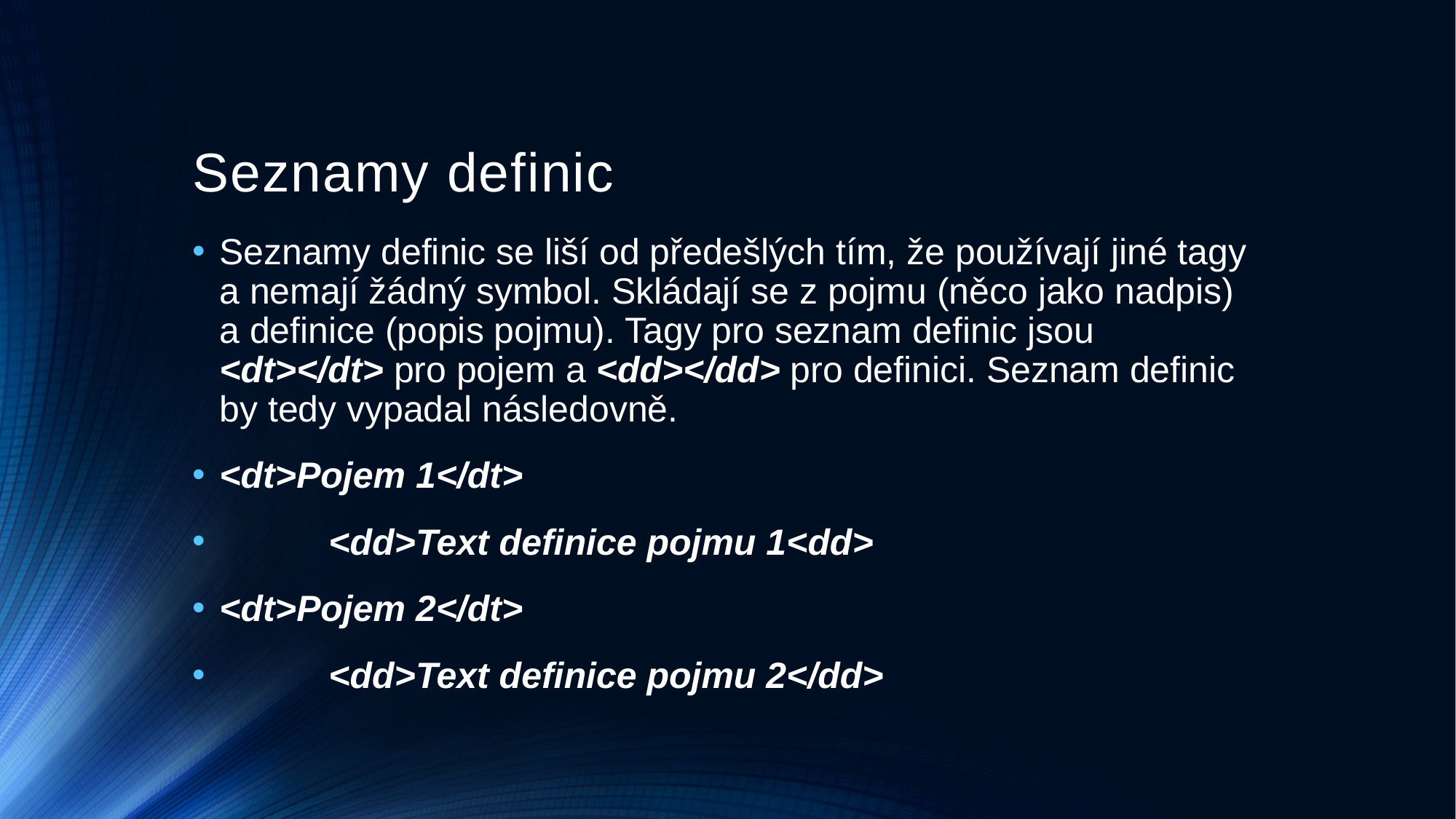

# Seznamy definic
Seznamy definic se liší od předešlých tím, že používají jiné tagy a nemají žádný symbol. Skládají se z pojmu (něco jako nadpis) a definice (popis pojmu). Tagy pro seznam definic jsou <dt></dt> pro pojem a <dd></dd> pro definici. Seznam definic by tedy vypadal následovně.
<dt>Pojem 1</dt>
	<dd>Text definice pojmu 1<dd>
<dt>Pojem 2</dt>
	<dd>Text definice pojmu 2</dd>